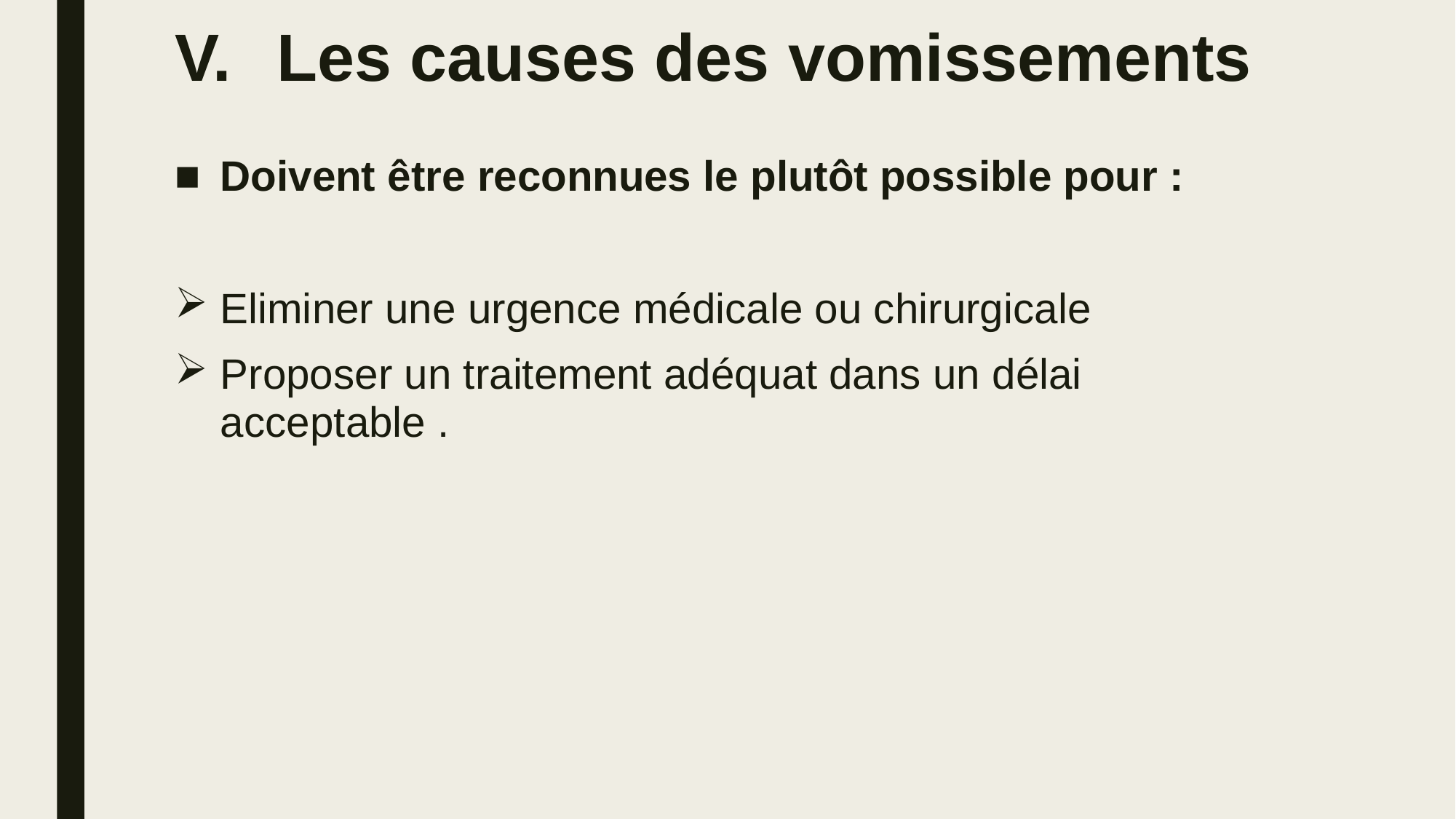

# Les causes des vomissements
Doivent être reconnues le plutôt possible pour :

Eliminer une urgence médicale ou chirurgicale
Proposer un traitement adéquat dans un délai acceptable .